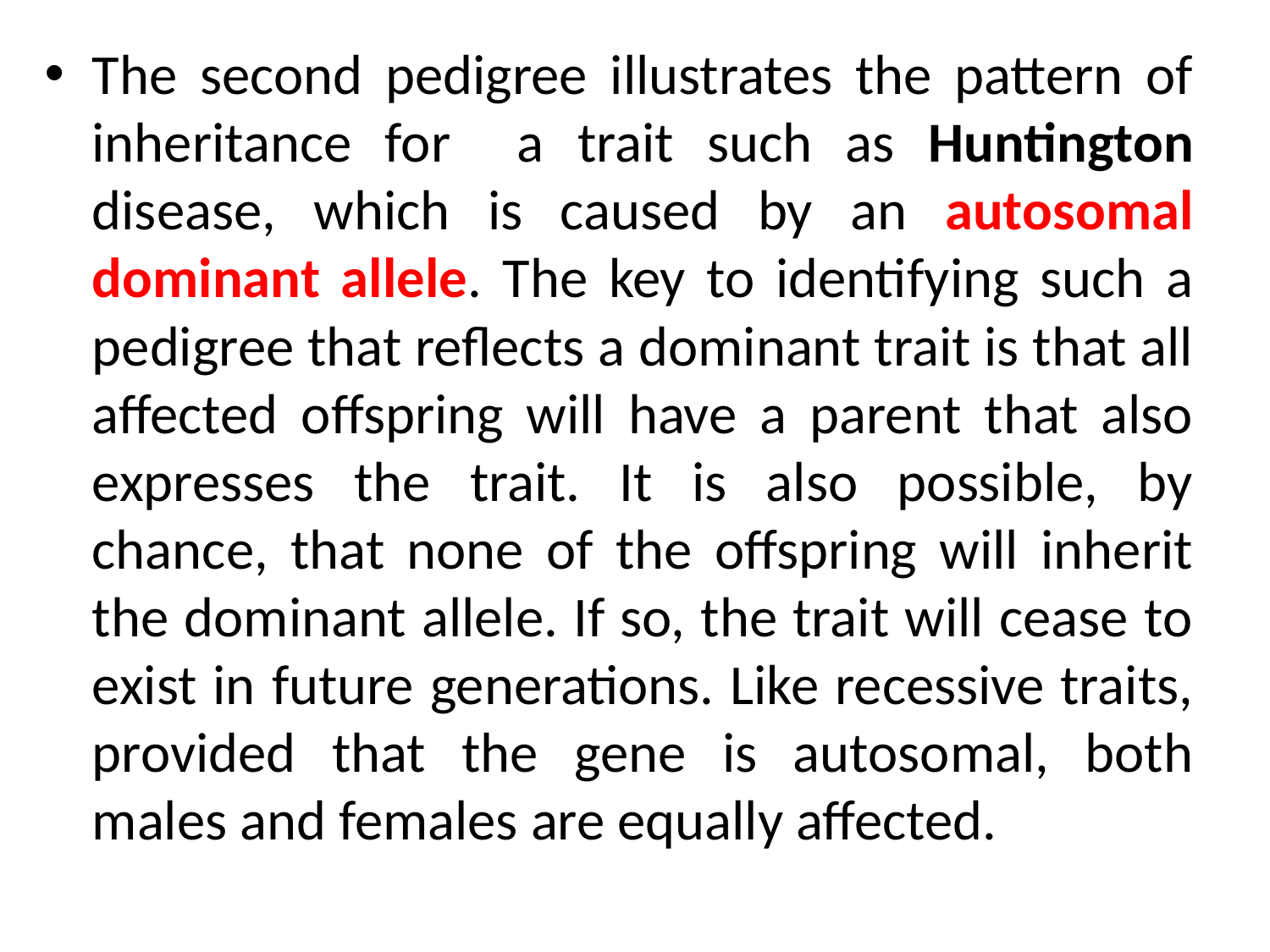

The second pedigree illustrates the pattern of inheritance for  a trait such as Huntington disease, which is caused by an autosomal dominant allele. The key to identifying such a pedigree that reflects a dominant trait is that all affected offspring will have a parent that also expresses the trait. It is also possible, by chance, that none of the offspring will inherit the dominant allele. If so, the trait will cease to exist in future generations. Like recessive traits, provided that the gene is autosomal, both males and females are equally affected.
#